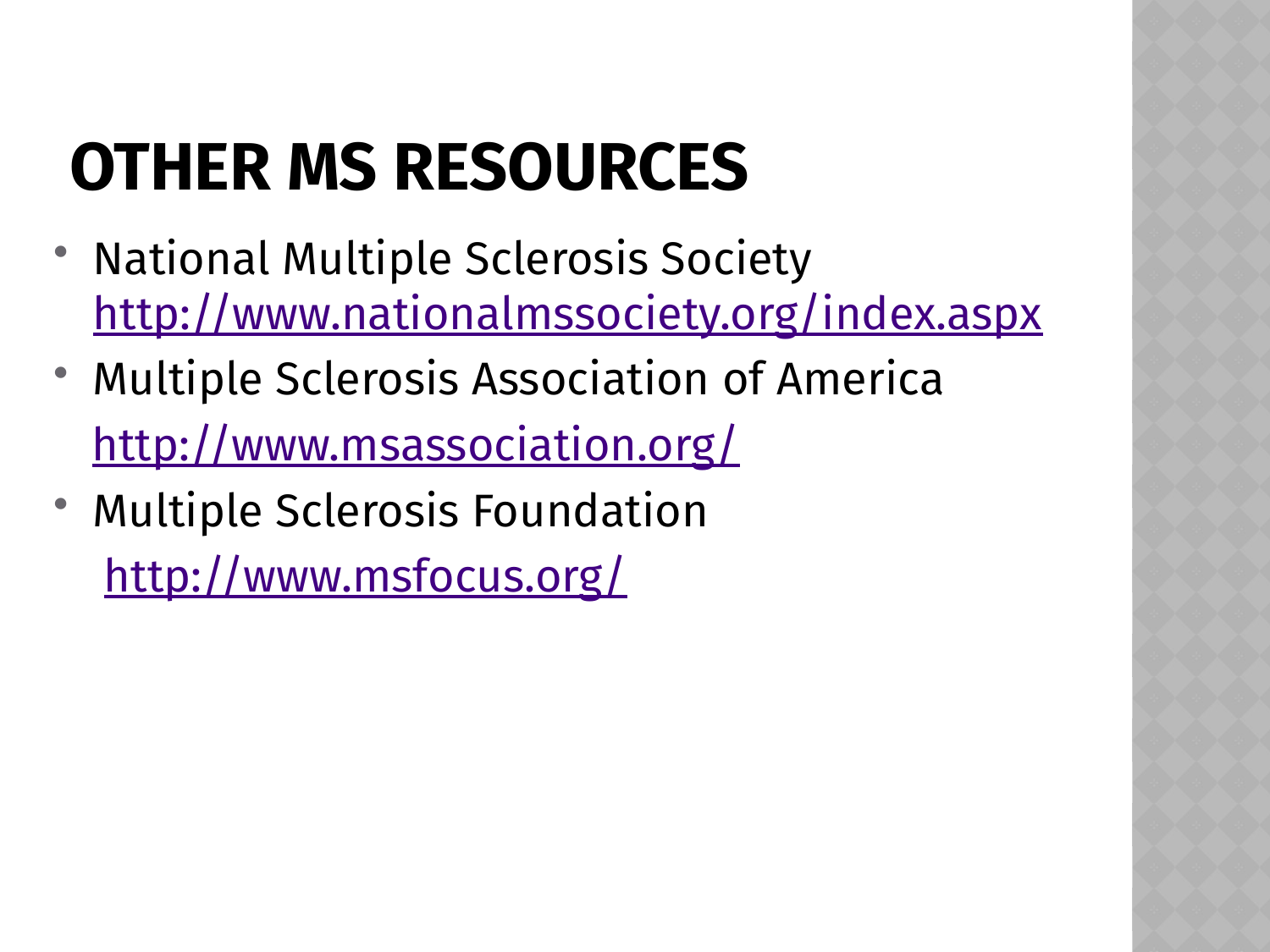

# Other MS Resources
National Multiple Sclerosis Society http://www.nationalmssociety.org/index.aspx
Multiple Sclerosis Association of America
   http://www.msassociation.org/
Multiple Sclerosis Foundation
    http://www.msfocus.org/